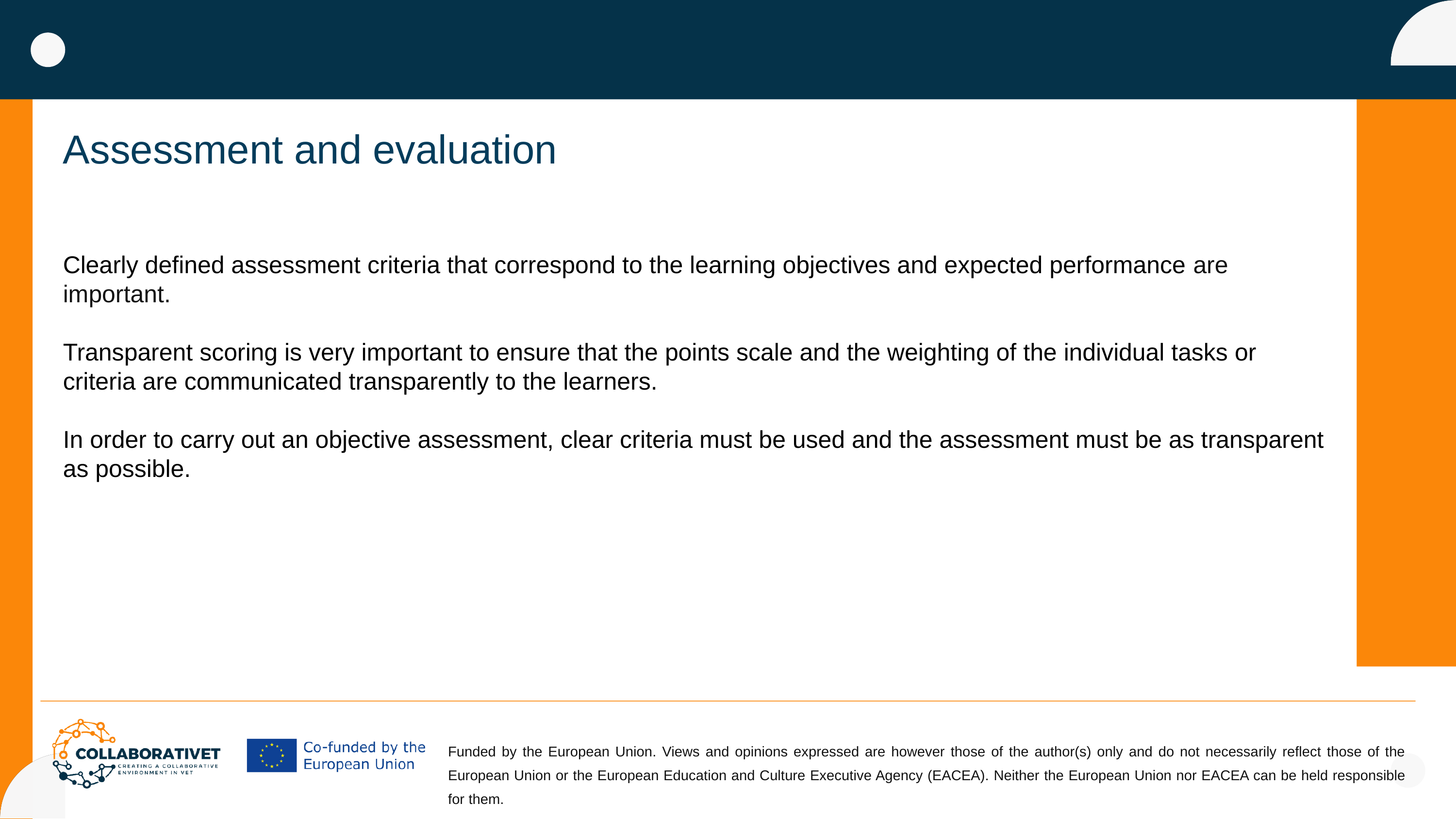

Assessment and evaluation
Clearly defined assessment criteria that correspond to the learning objectives and expected performance are important.

Transparent scoring is very important to ensure that the points scale and the weighting of the individual tasks or criteria are communicated transparently to the learners.

In order to carry out an objective assessment, clear criteria must be used and the assessment must be as transparent as possible.

Funded by the European Union. Views and opinions expressed are however those of the author(s) only and do not necessarily reflect those of the European Union or the European Education and Culture Executive Agency (EACEA). Neither the European Union nor EACEA can be held responsible for them.